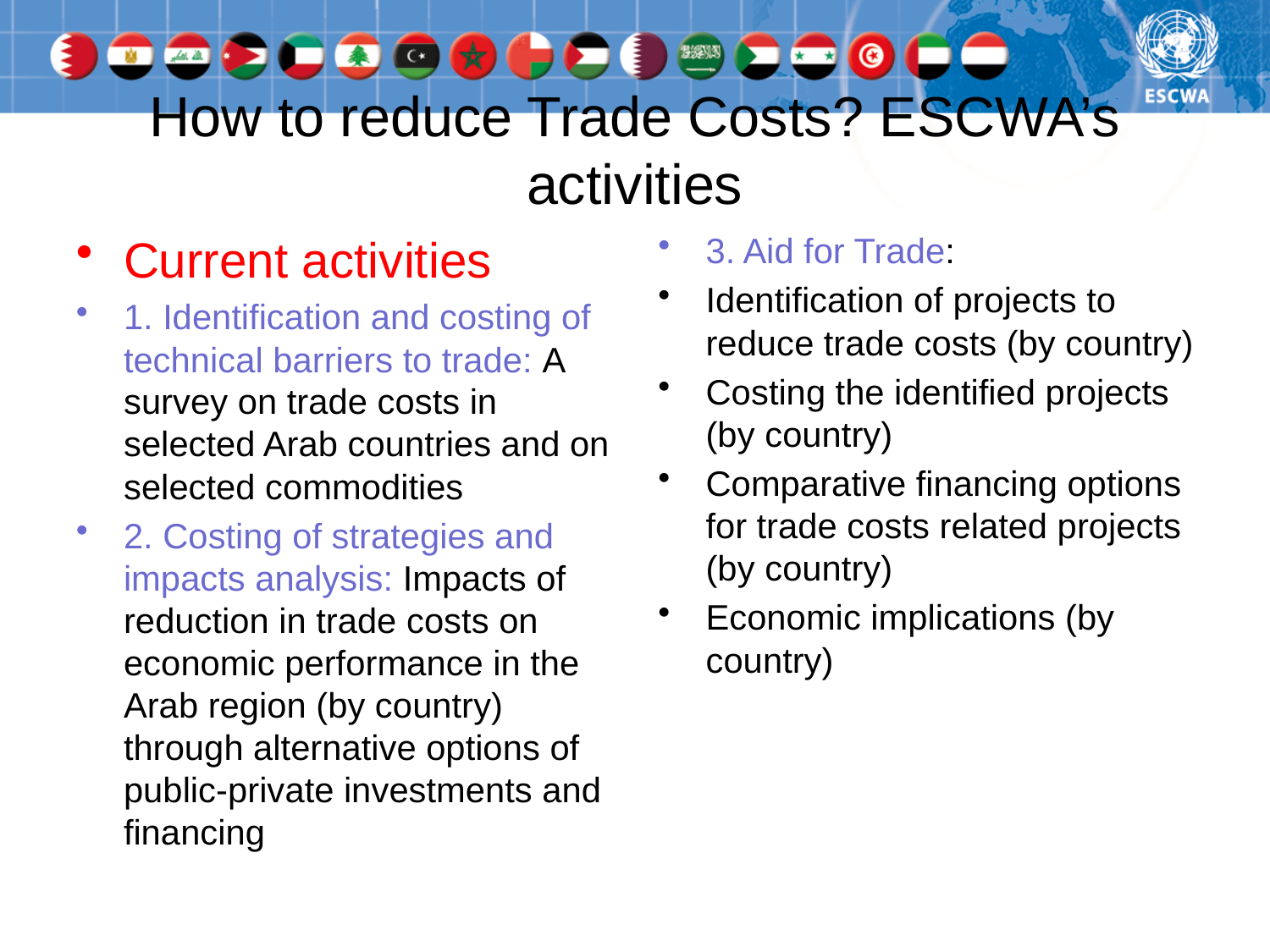

# How to reduce Trade Costs? ESCWA’s activities
Current activities
1. Identification and costing of technical barriers to trade: A survey on trade costs in selected Arab countries and on selected commodities
2. Costing of strategies and impacts analysis: Impacts of reduction in trade costs on economic performance in the Arab region (by country) through alternative options of public-private investments and financing

3. Aid for Trade:
Identification of projects to reduce trade costs (by country)
Costing the identified projects (by country)
Comparative financing options for trade costs related projects (by country)
Economic implications (by country)